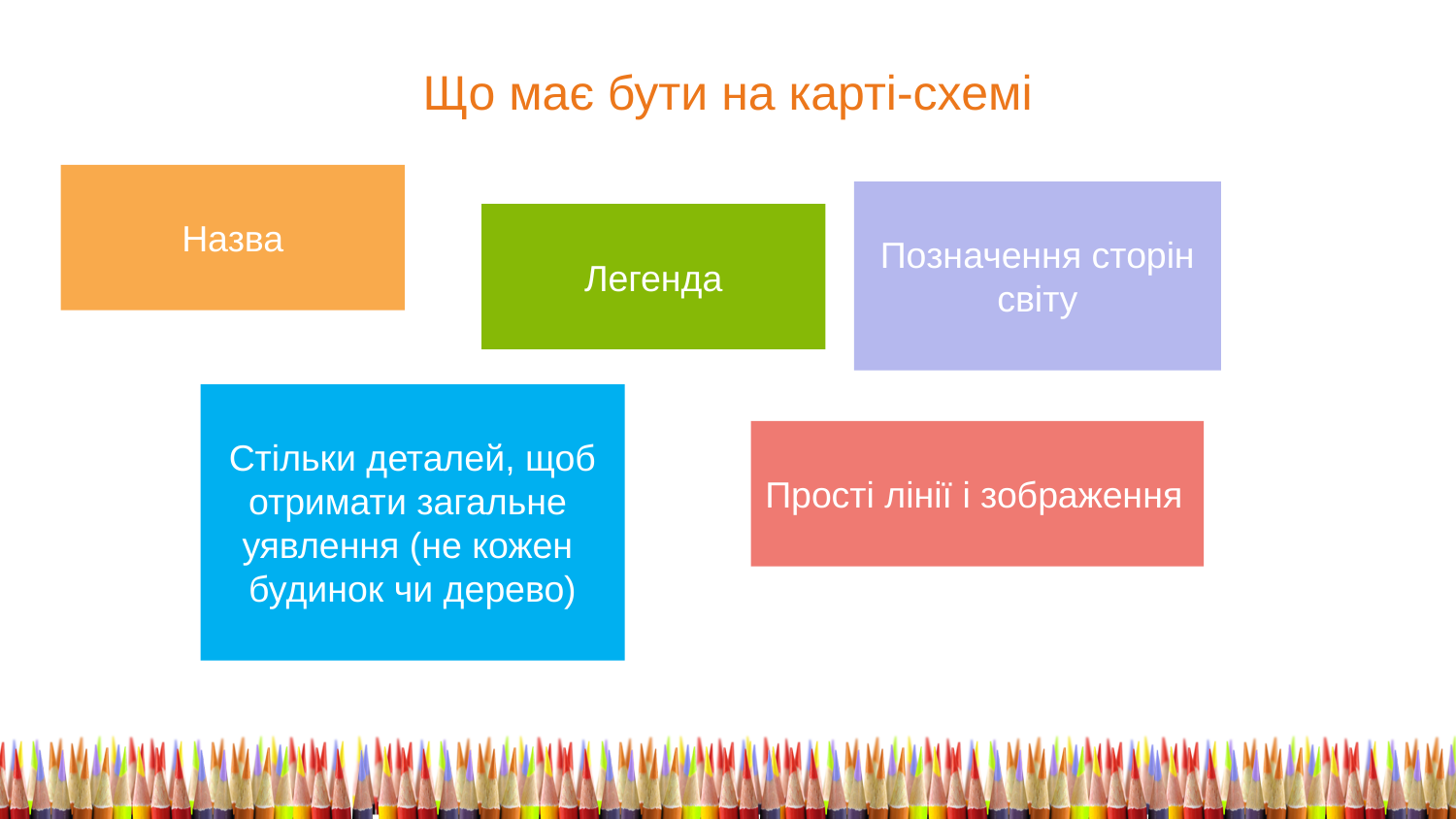

Що має бути на карті-схемі

Назва

Позначення сторін світу

Легенда

Стільки деталей, щоб отримати загальне
уявлення (не кожен
будинок чи дерево)

Прості лінії і зображення